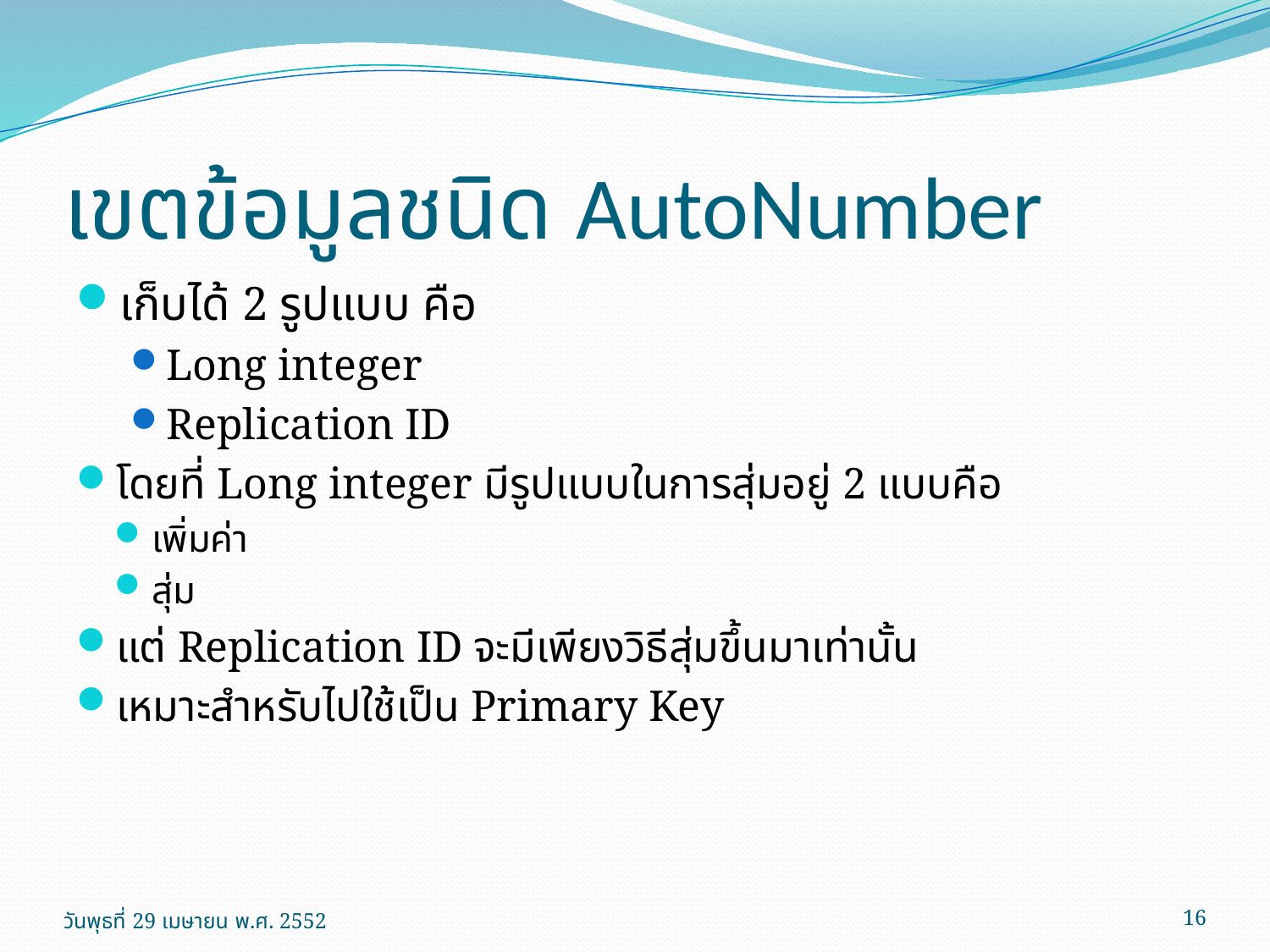

# เขตข้อมูลชนิด AutoNumber
เก็บได้ 2 รูปแบบ คือ
Long integer
Replication ID
โดยที่ Long integer มีรูปแบบในการสุ่มอยู่ 2 แบบคือ
เพิ่มค่า
สุ่ม
แต่ Replication ID จะมีเพียงวิธีสุ่มขึ้นมาเท่านั้น
เหมาะสำหรับไปใช้เป็น Primary Key
วันพุธที่ 29 เมษายน พ.ศ. 2552
16